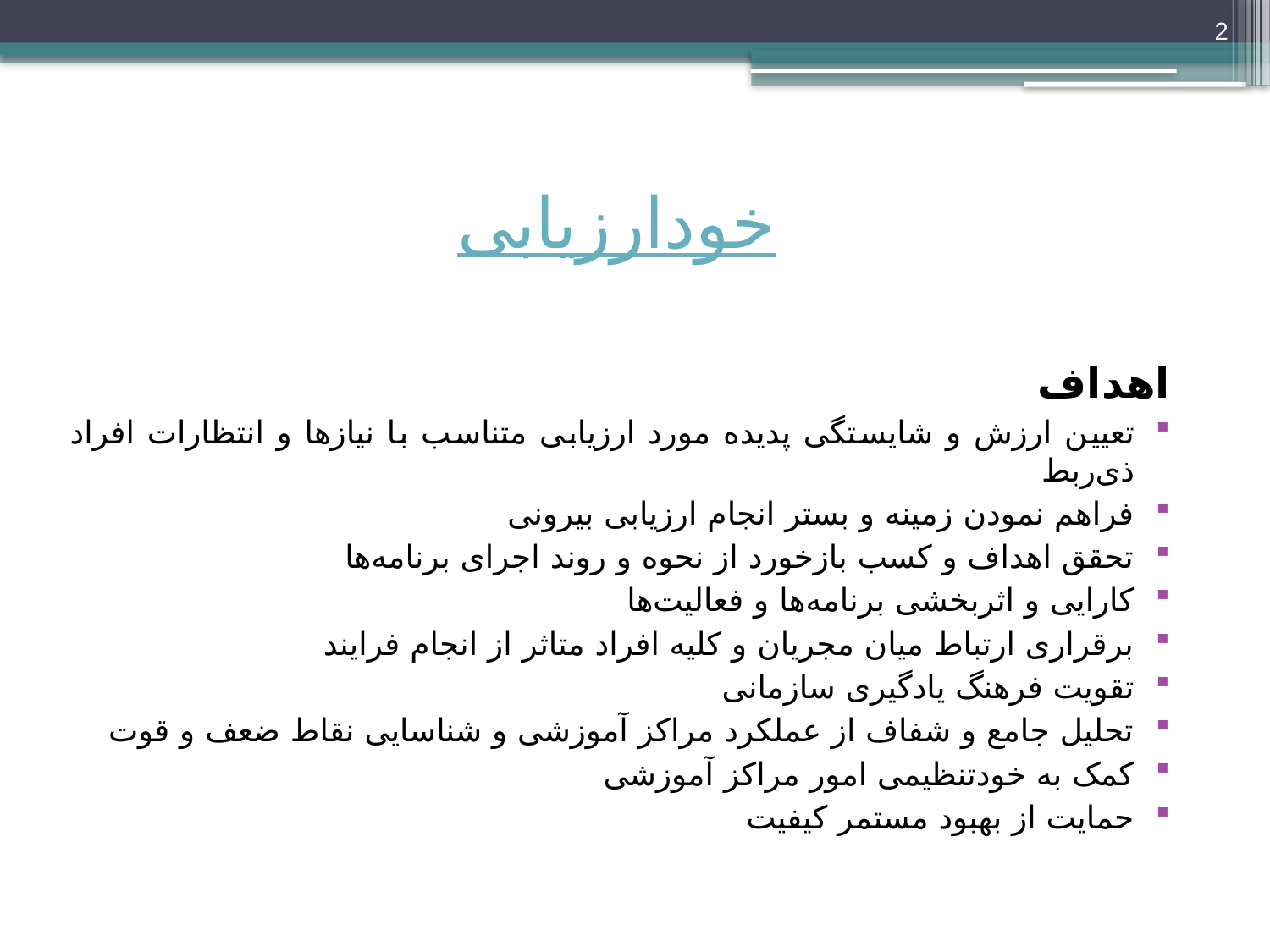

2
# خودارزیابی

اهداف
تعیین ارزش و شایستگی پدیده مورد ارزیابی متناسب با نیازها و انتظارات افراد ذی‌ربط
فراهم نمودن زمینه و بستر انجام ارزیابی بیرونی
تحقق اهداف و کسب بازخورد از نحوه و روند اجرای برنامه‌ها
کارایی و اثربخشی برنامه‌ها و فعالیت‌ها
برقراری ارتباط میان مجریان و کلیه افراد متاثر از انجام فرایند
تقویت فرهنگ یادگیری سازمانی
تحلیل جامع و شفاف از عملکرد مراکز آموزشی و شناسایی نقاط ضعف و قوت
کمک به خودتنظیمی امور مراکز آموزشی
حمایت از بهبود مستمر کیفیت